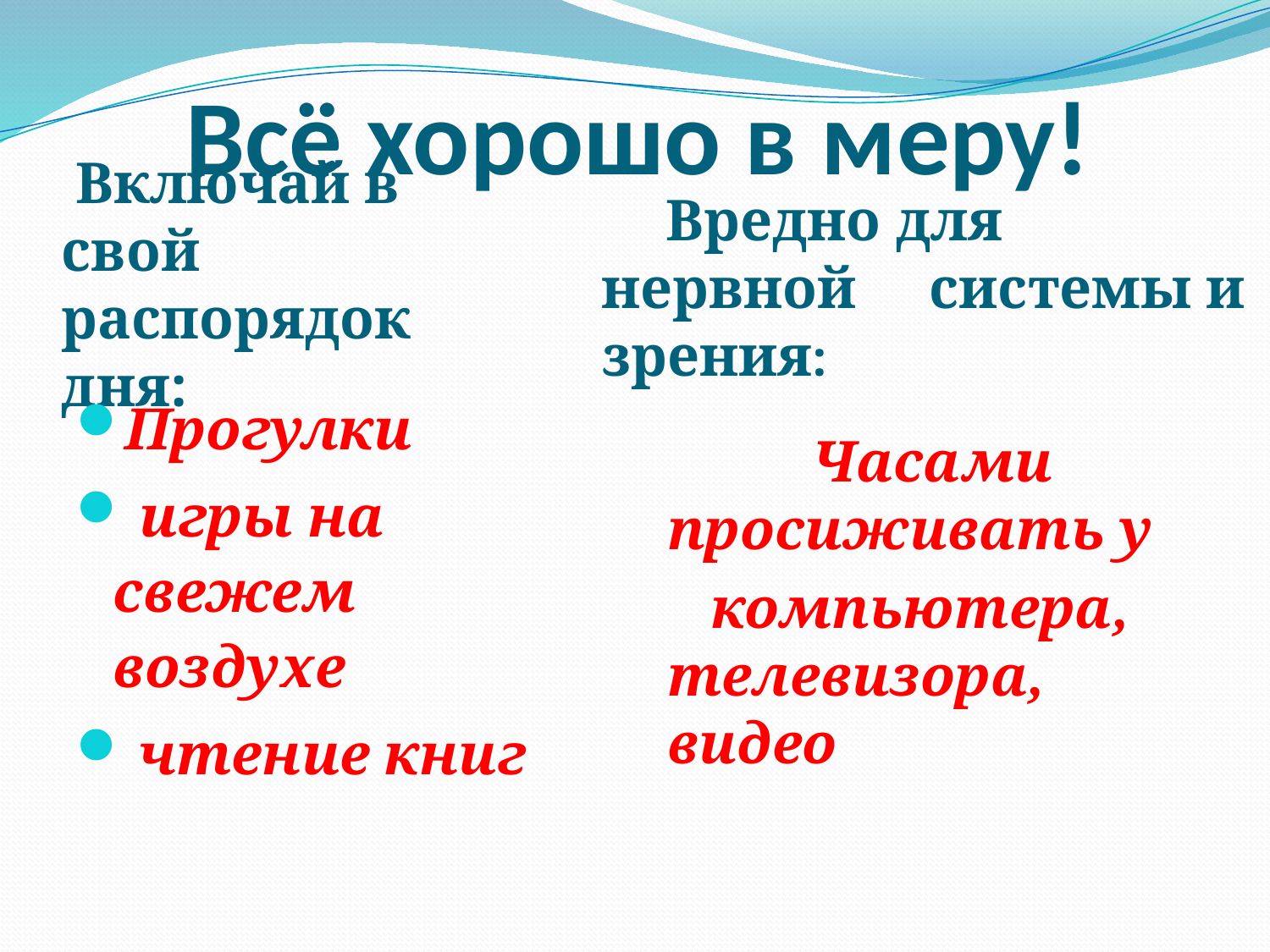

# Всё хорошо в меру!
     Вредно для нервной     системы и зрения:
 Включай в свой          распорядок дня:

          Часами   просиживать у
   компьютера,    телевизора, видео

Прогулки
 игры на свежем воздухе
 чтение книг